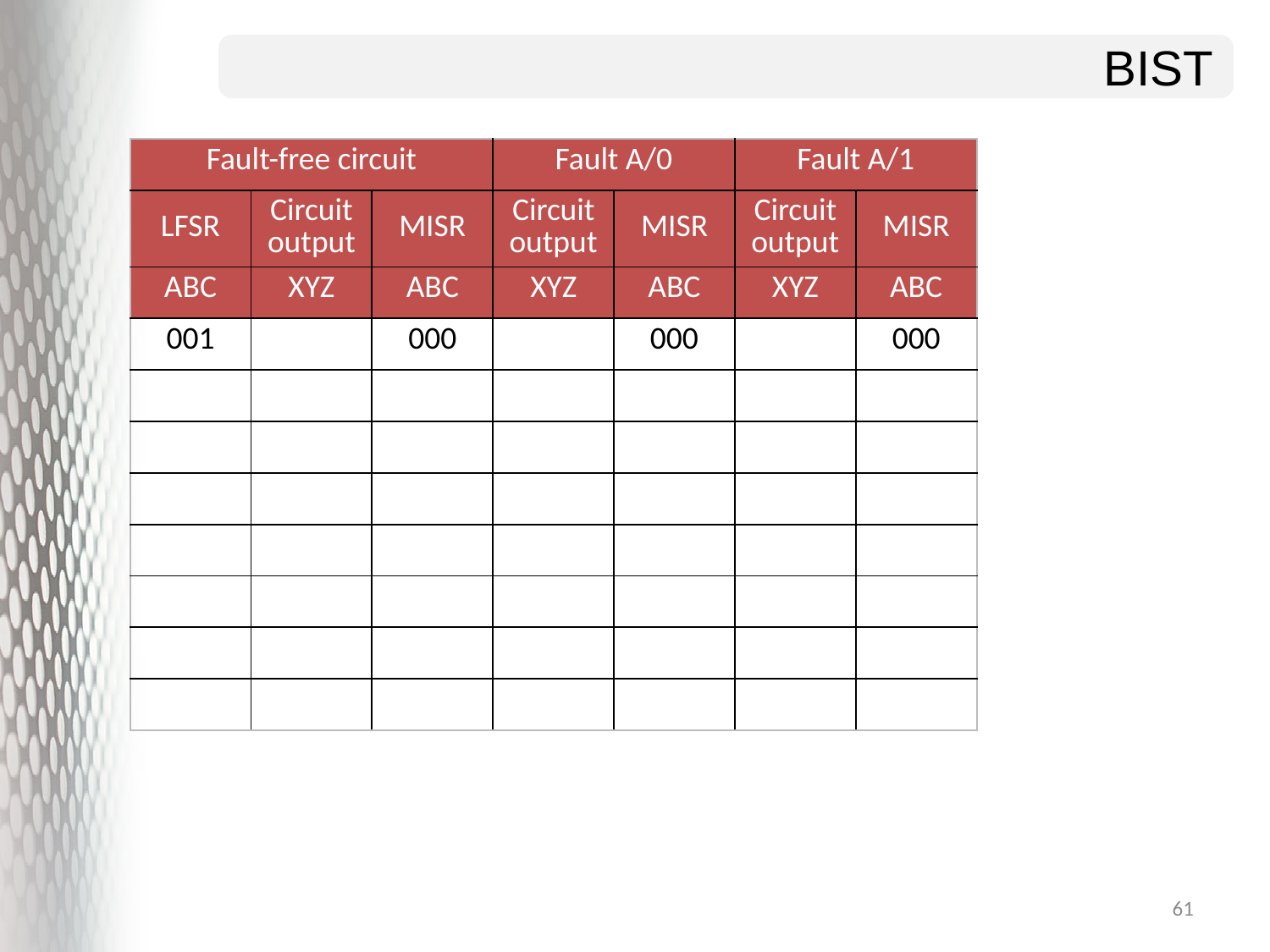

# BIST
| Fault-free circuit |  |  | Fault A/0 |  | Fault A/1 |  |
| --- | --- | --- | --- | --- | --- | --- |
| LFSR | Circuit output | MISR | Circuit output | MISR | Circuit output | MISR |
| ABC | XYZ | ABC | XYZ | ABC | XYZ | ABC |
| 001 |  | 000 |  | 000 |  | 000 |
|  |  |  |  |  |  |  |
|  |  |  |  |  |  |  |
|  |  |  |  |  |  |  |
|  |  |  |  |  |  |  |
|  |  |  |  |  |  |  |
|  |  |  |  |  |  |  |
|  |  |  |  |  |  |  |
61